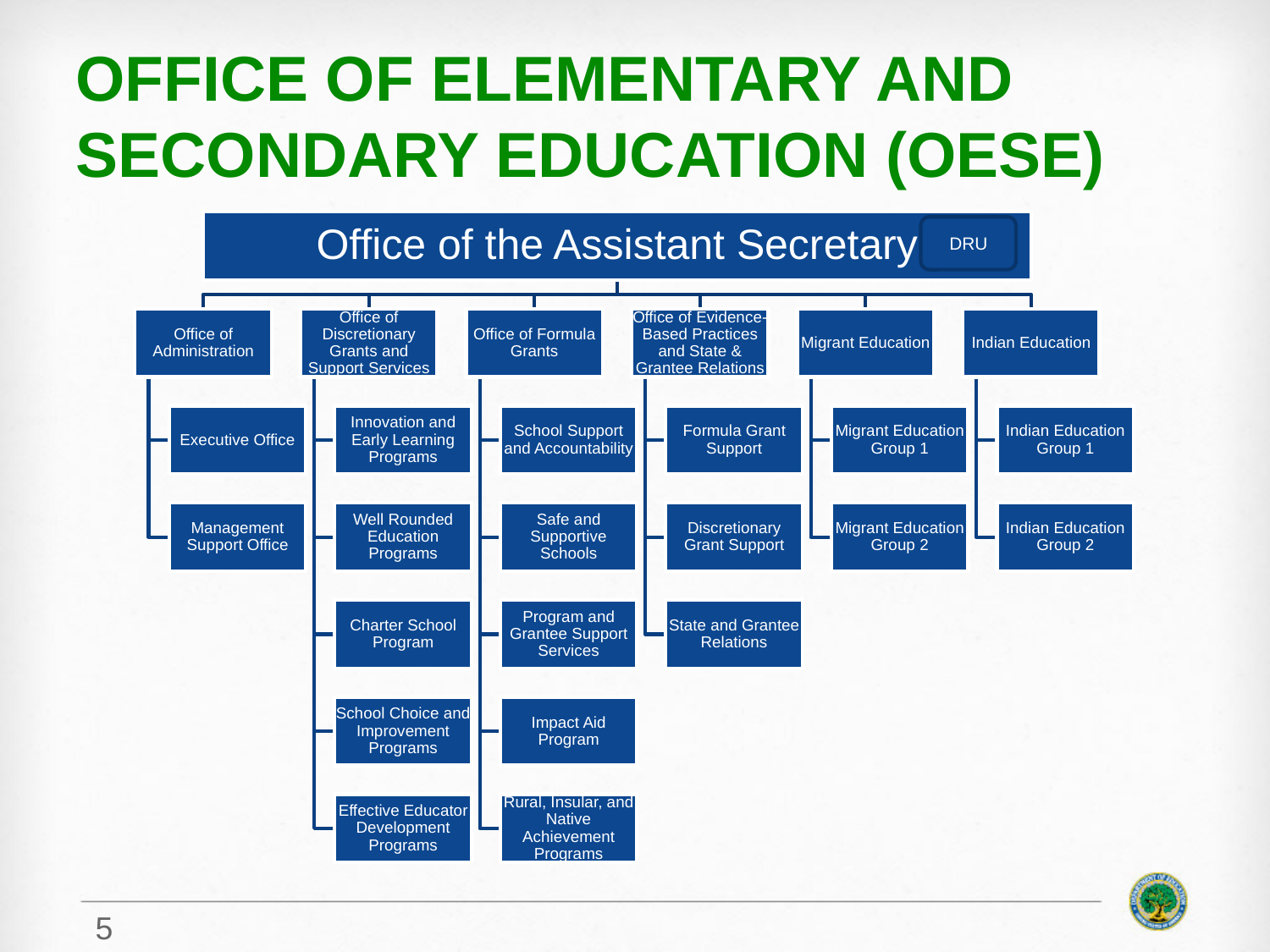

# Office of Elementary and Secondary Education (OESE)
Office of the Assistant Secretary
Office of Administration
Executive Office
Management Support Office
Office of Discretionary Grants and Support Services
Innovation and Early Learning Programs
Well Rounded Education Programs
Charter School Program
School Choice and Improvement Programs
Effective Educator Development Programs
Office of Formula Grants
School Support and Accountability
Safe and Supportive Schools
Program and Grantee Support Services
Impact Aid Program
Rural, Insular, and Native Achievement Programs
Office of Evidence-Based Practices and State & Grantee Relations
Formula Grant Support
Discretionary Grant Support
State and Grantee Relations
Migrant Education
Migrant Education Group 1
Migrant Education Group 2
Indian Education
Indian Education Group 1
Indian Education Group 2
DRU
5